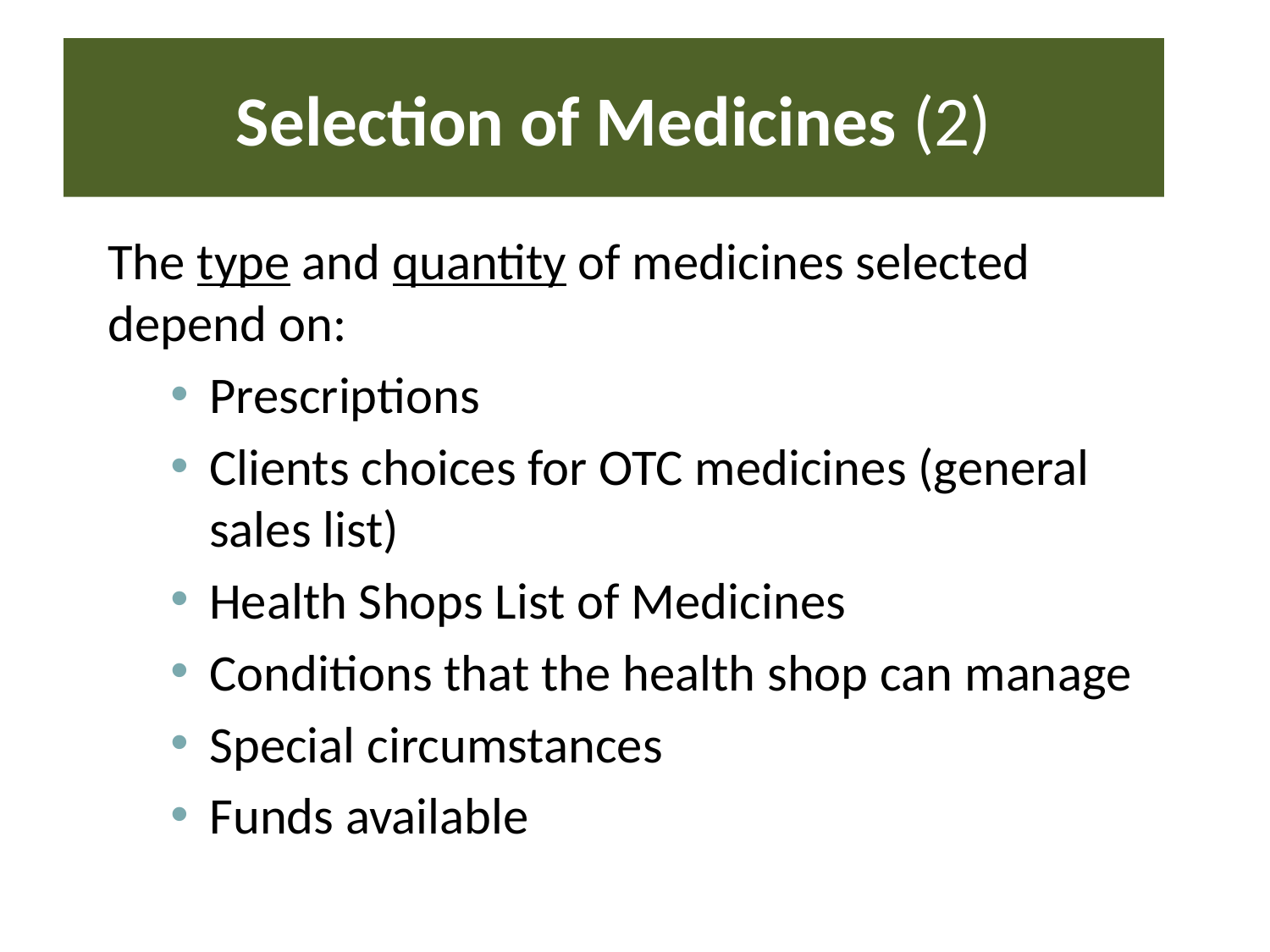

# Selection of Medicines (2)
The type and quantity of medicines selected depend on:
Prescriptions
Clients choices for OTC medicines (general sales list)
Health Shops List of Medicines
Conditions that the health shop can manage
Special circumstances
Funds available